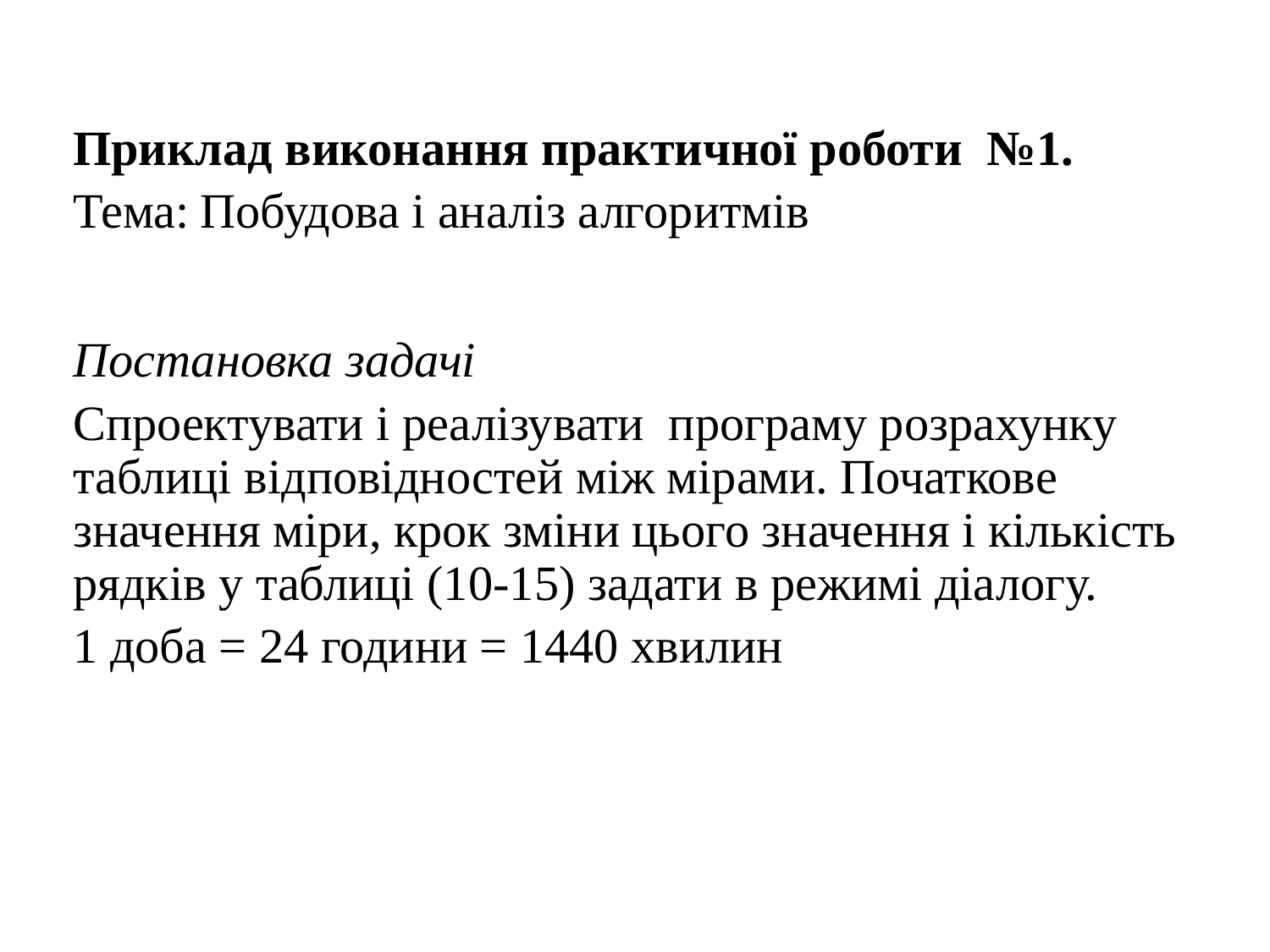

Приклад виконання практичної роботи  №1.
	Тема:	Побудова і аналіз алгоритмів

	Постановка задачі
 	Спроектувати і реалізувати  програму розрахунку таблиці відповідностей між мірами. Початкове значення міри, крок зміни цього значення і кількість рядків у таблиці (10-15) задати в режимі діалогу.
	1 доба = 24 години = 1440 хвилин